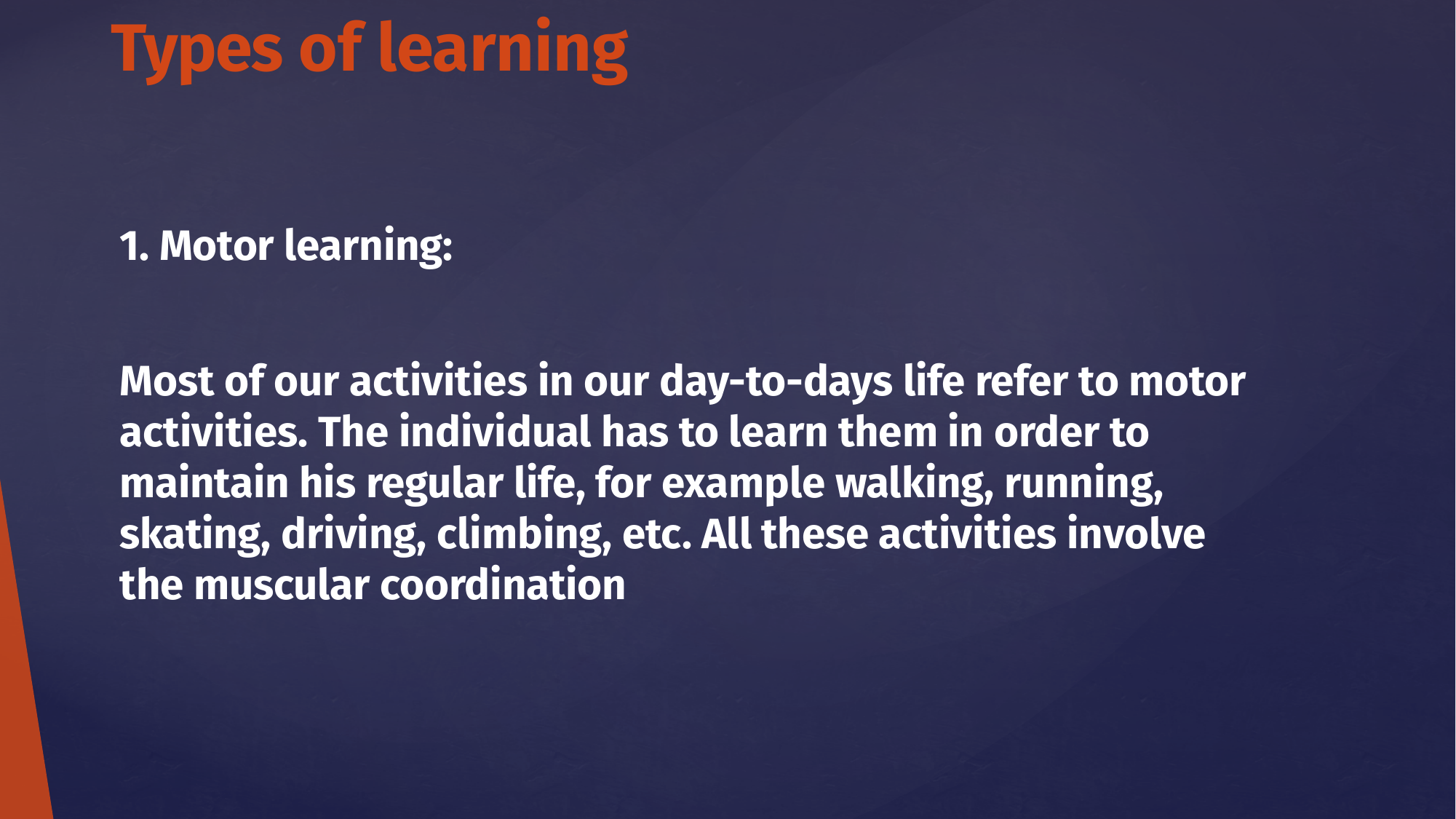

# Types of learning
1. Motor learning:

Most of our activities in our day-to-days life refer to motor  activities. The individual has to learn them in order to  maintain his regular life, for example walking, running,  skating, driving, climbing, etc. All these activities involve  the muscular coordination